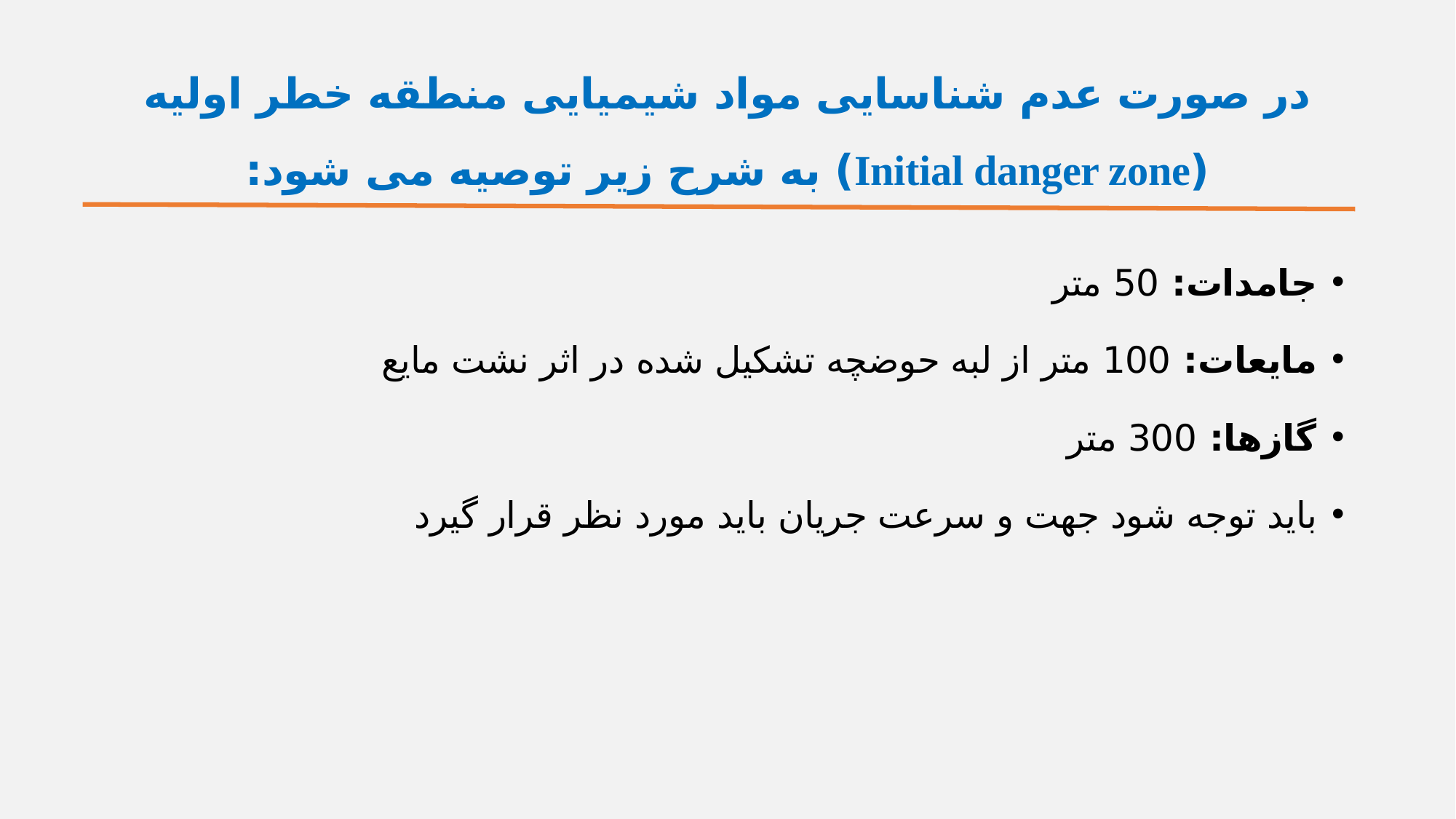

# در صورت عدم شناسایی مواد شیمیایی منطقه خطر اولیه (Initial danger zone) به شرح زیر توصیه می شود:
جامدات: 50 متر
مایعات: 100 متر از لبه حوضچه تشکیل شده در اثر نشت مایع
گازها: 300 متر
باید توجه شود جهت و سرعت جریان باید مورد نظر قرار گیرد